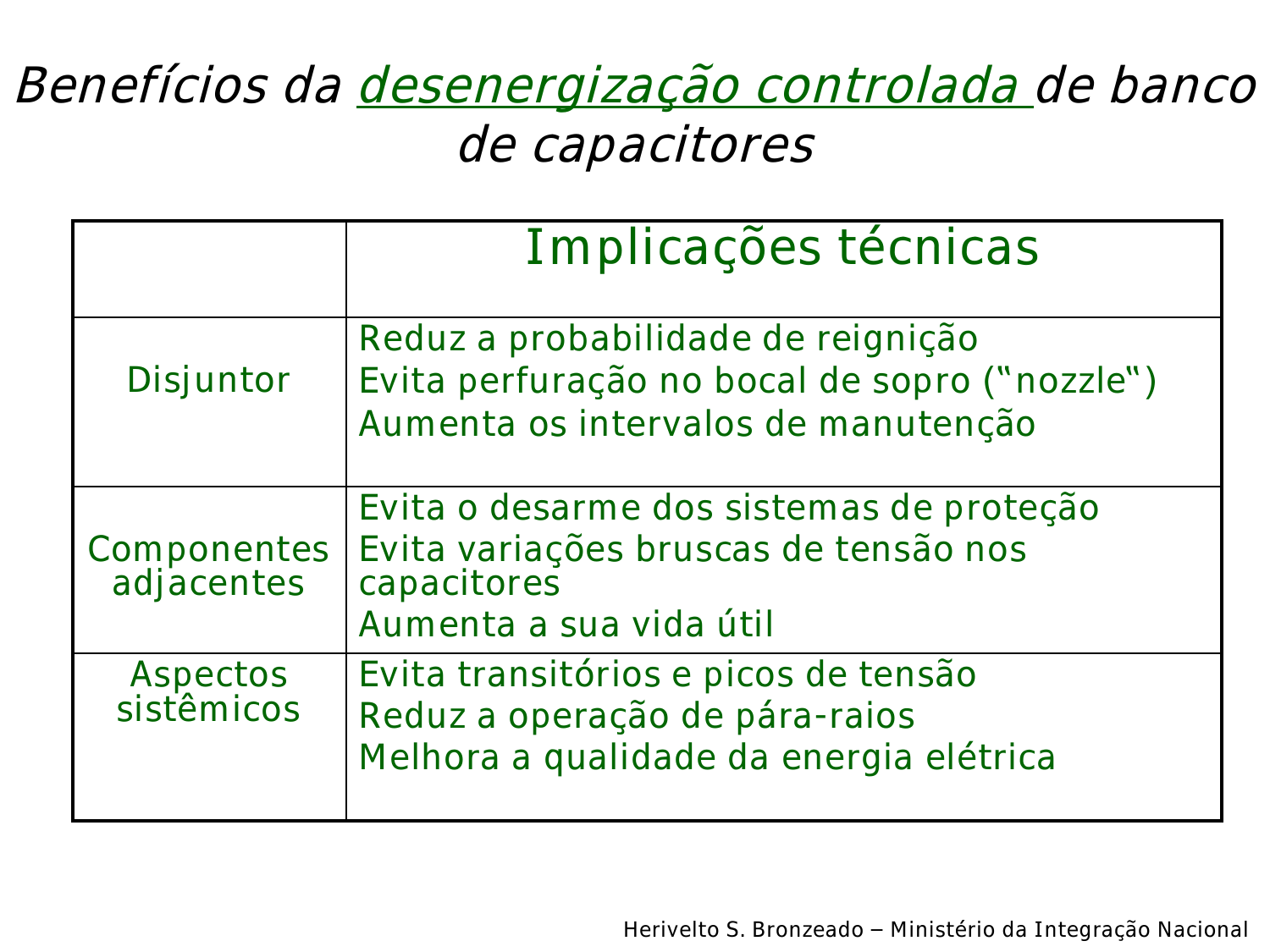

# Benefícios da desenergização controlada de banco de capacitores
|  | Implicações técnicas |
| --- | --- |
| Disjuntor | Reduz a probabilidade de reignição Evita perfuração no bocal de sopro (“nozzle“) Aumenta os intervalos de manutenção |
| Componentes adjacentes | Evita o desarme dos sistemas de proteção Evita variações bruscas de tensão nos capacitores Aumenta a sua vida útil |
| Aspectos sistêmicos | Evita transitórios e picos de tensão Reduz a operação de pára-raios Melhora a qualidade da energia elétrica |